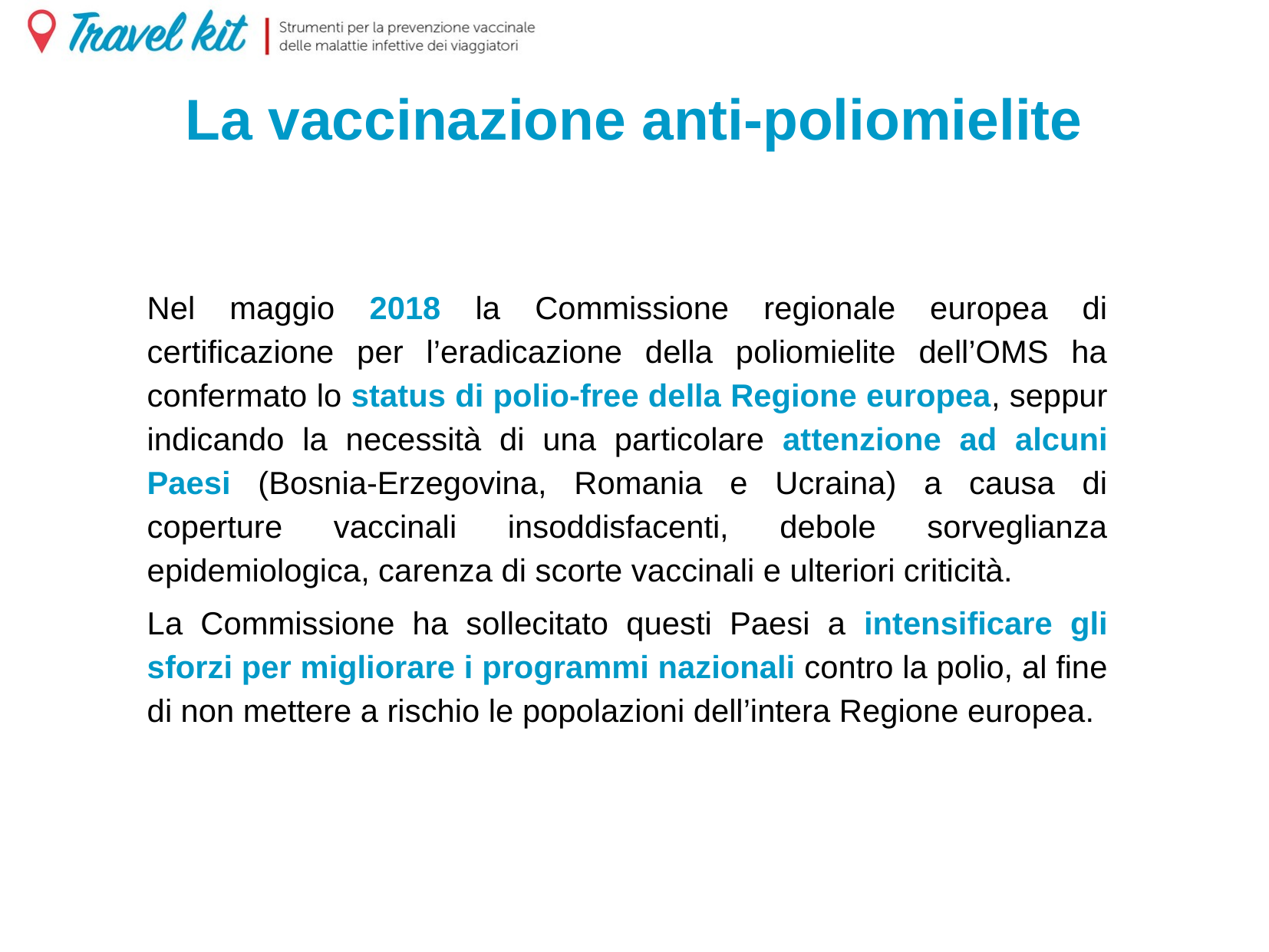

# La vaccinazione anti-poliomielite
Nel maggio 2018 la Commissione regionale europea di certificazione per l’eradicazione della poliomielite dell’OMS ha confermato lo status di polio-free della Regione europea, seppur indicando la necessità di una particolare attenzione ad alcuni Paesi (Bosnia-Erzegovina, Romania e Ucraina) a causa di coperture vaccinali insoddisfacenti, debole sorveglianza epidemiologica, carenza di scorte vaccinali e ulteriori criticità.
La Commissione ha sollecitato questi Paesi a intensificare gli sforzi per migliorare i programmi nazionali contro la polio, al fine di non mettere a rischio le popolazioni dell’intera Regione europea.